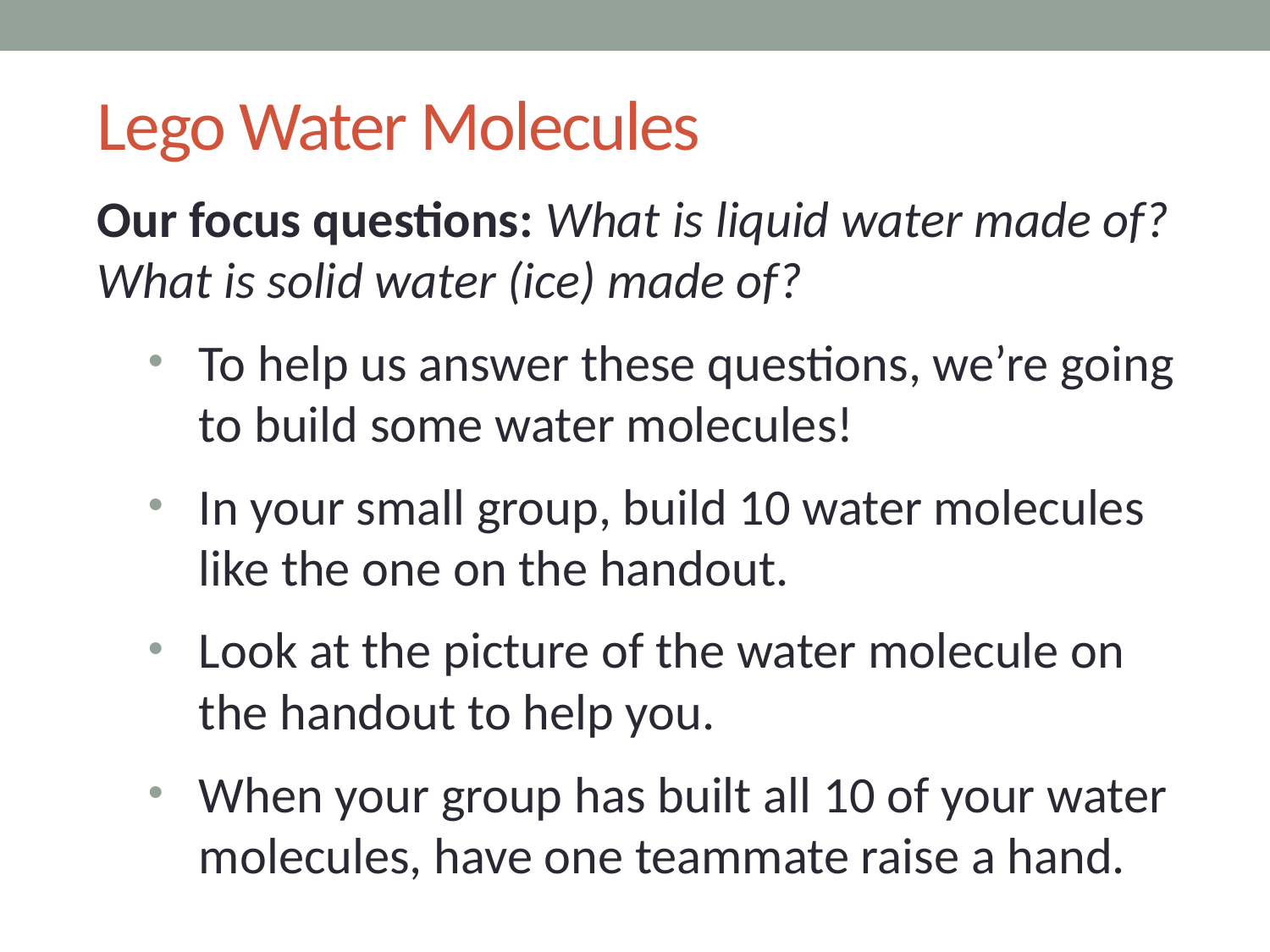

# Lego Water Molecules
Our focus questions: What is liquid water made of? What is solid water (ice) made of?
To help us answer these questions, we’re going to build some water molecules!
In your small group, build 10 water molecules like the one on the handout.
Look at the picture of the water molecule on the handout to help you.
When your group has built all 10 of your water molecules, have one teammate raise a hand.